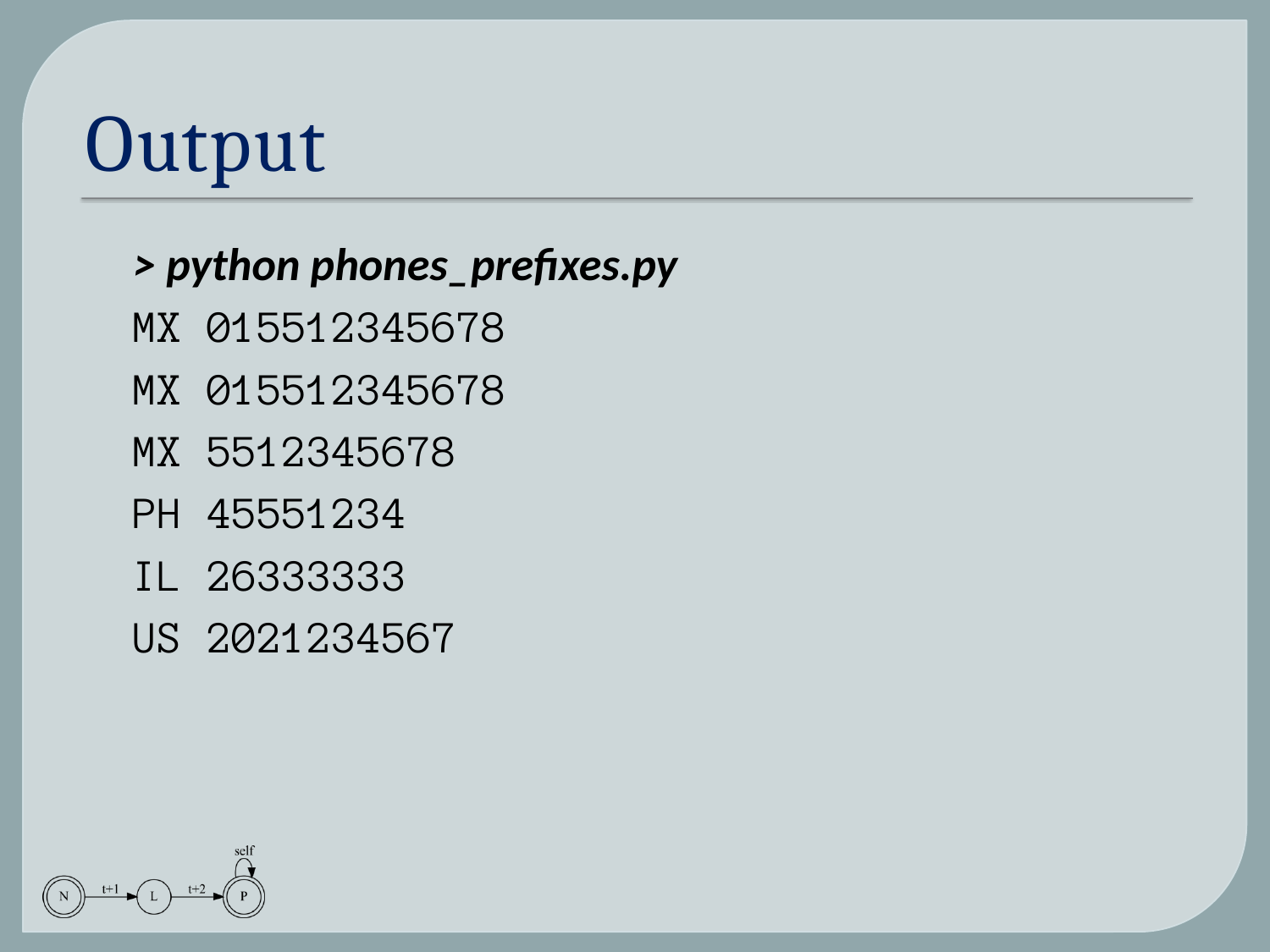

# Output
> python phones_prefixes.py
MX 015512345678
MX 015512345678
MX 5512345678
PH 45551234
IL 26333333
US 2021234567